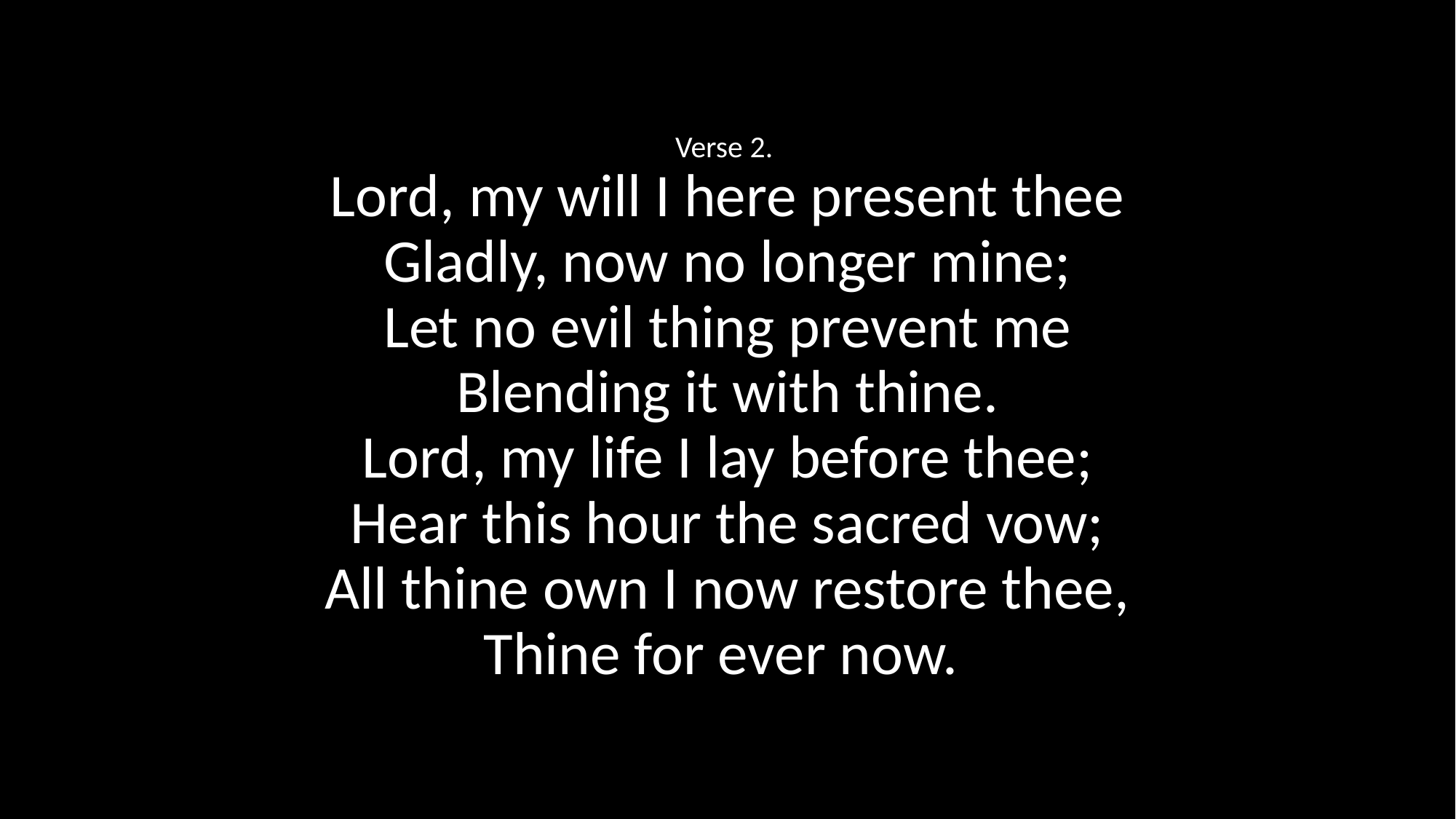

Verse 2.
Lord, my will I here present thee
Gladly, now no longer mine;
Let no evil thing prevent me
Blending it with thine.
Lord, my life I lay before thee;
Hear this hour the sacred vow;
All thine own I now restore thee,
Thine for ever now.